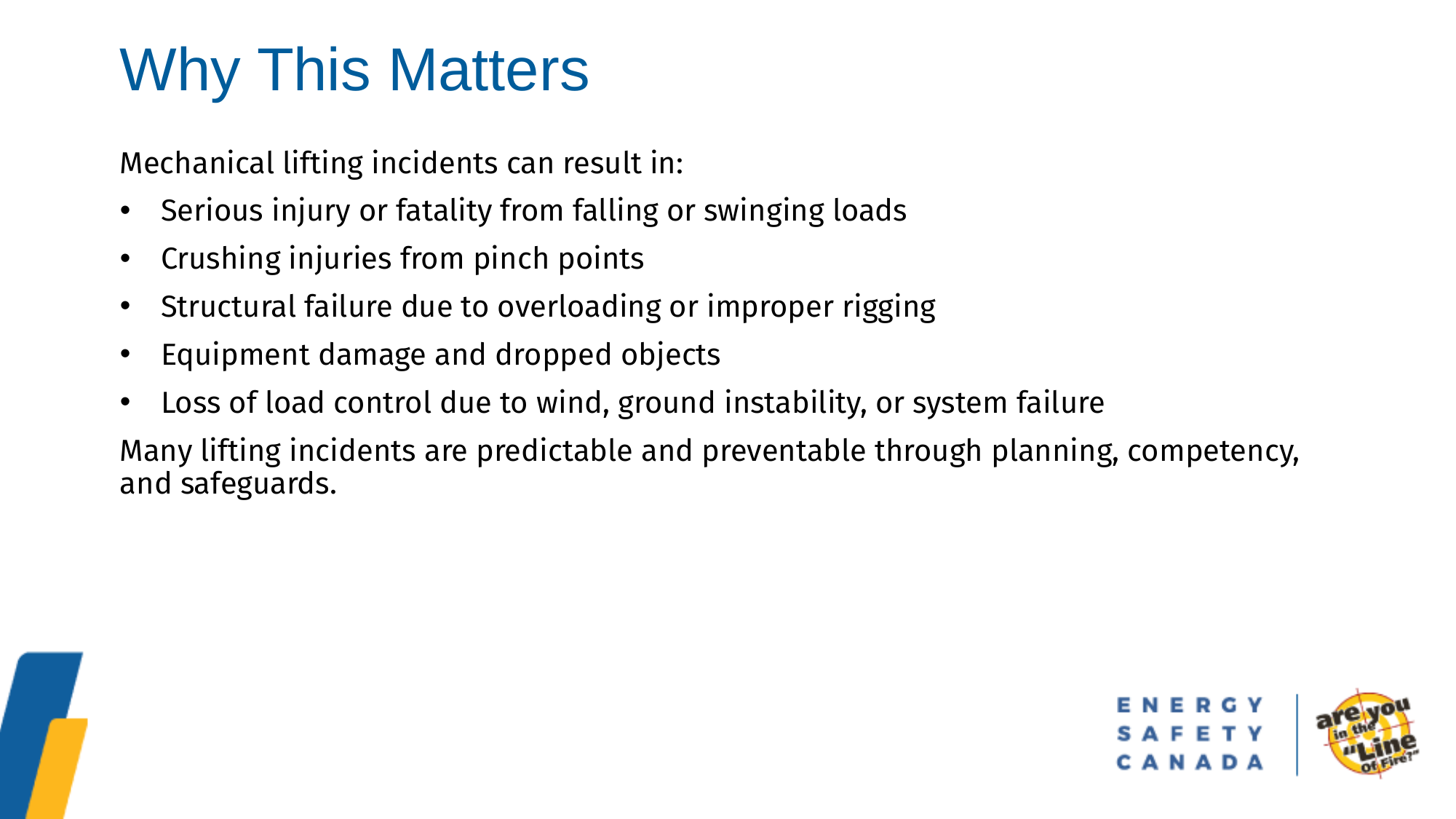

Why This Matters
Mechanical lifting incidents can result in:
Serious injury or fatality from falling or swinging loads
Crushing injuries from pinch points
Structural failure due to overloading or improper rigging
Equipment damage and dropped objects
Loss of load control due to wind, ground instability, or system failure
Many lifting incidents are predictable and preventable through planning, competency, and safeguards.